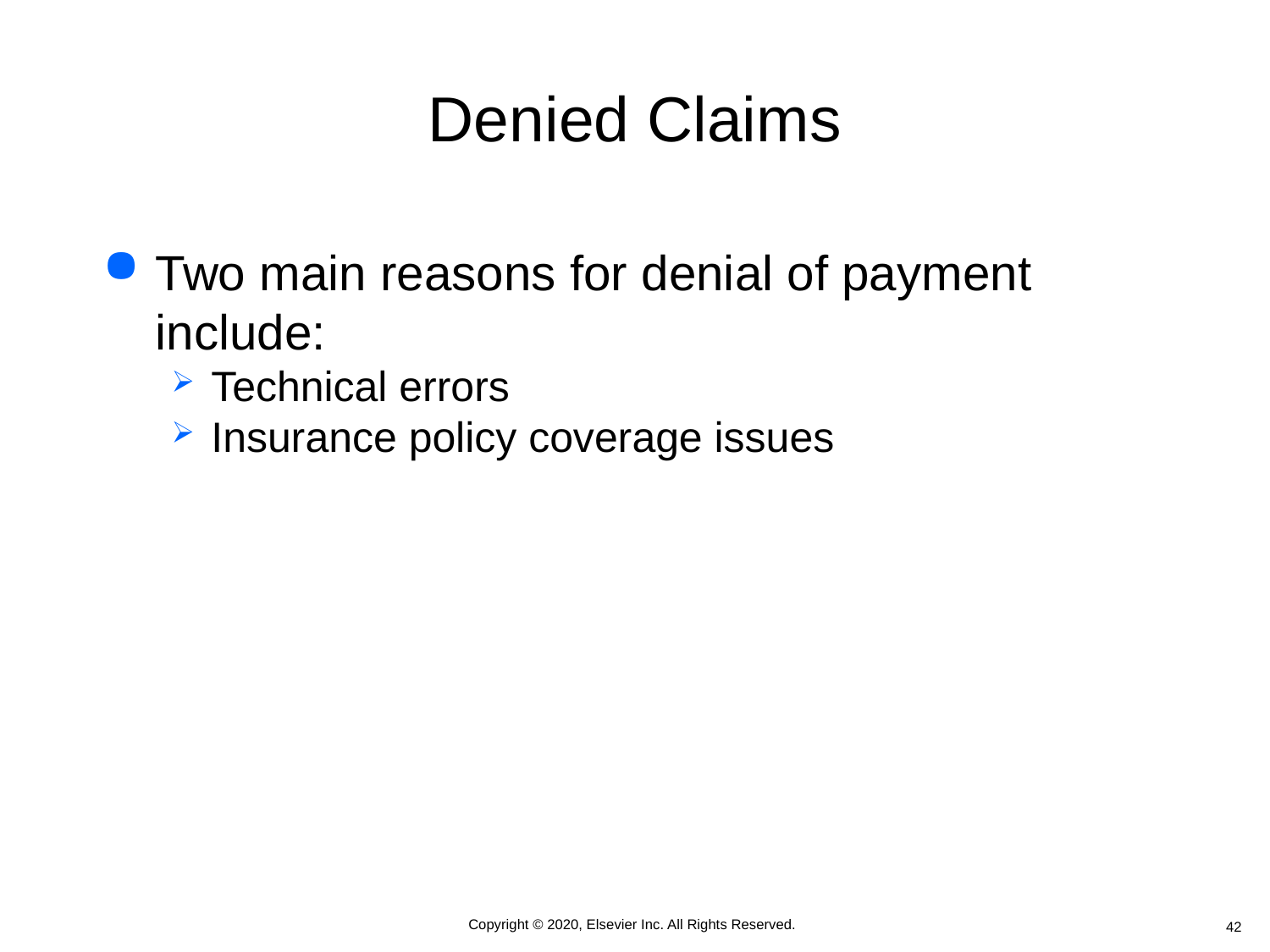

# Denied Claims
Two main reasons for denial of payment include:
Technical errors
Insurance policy coverage issues